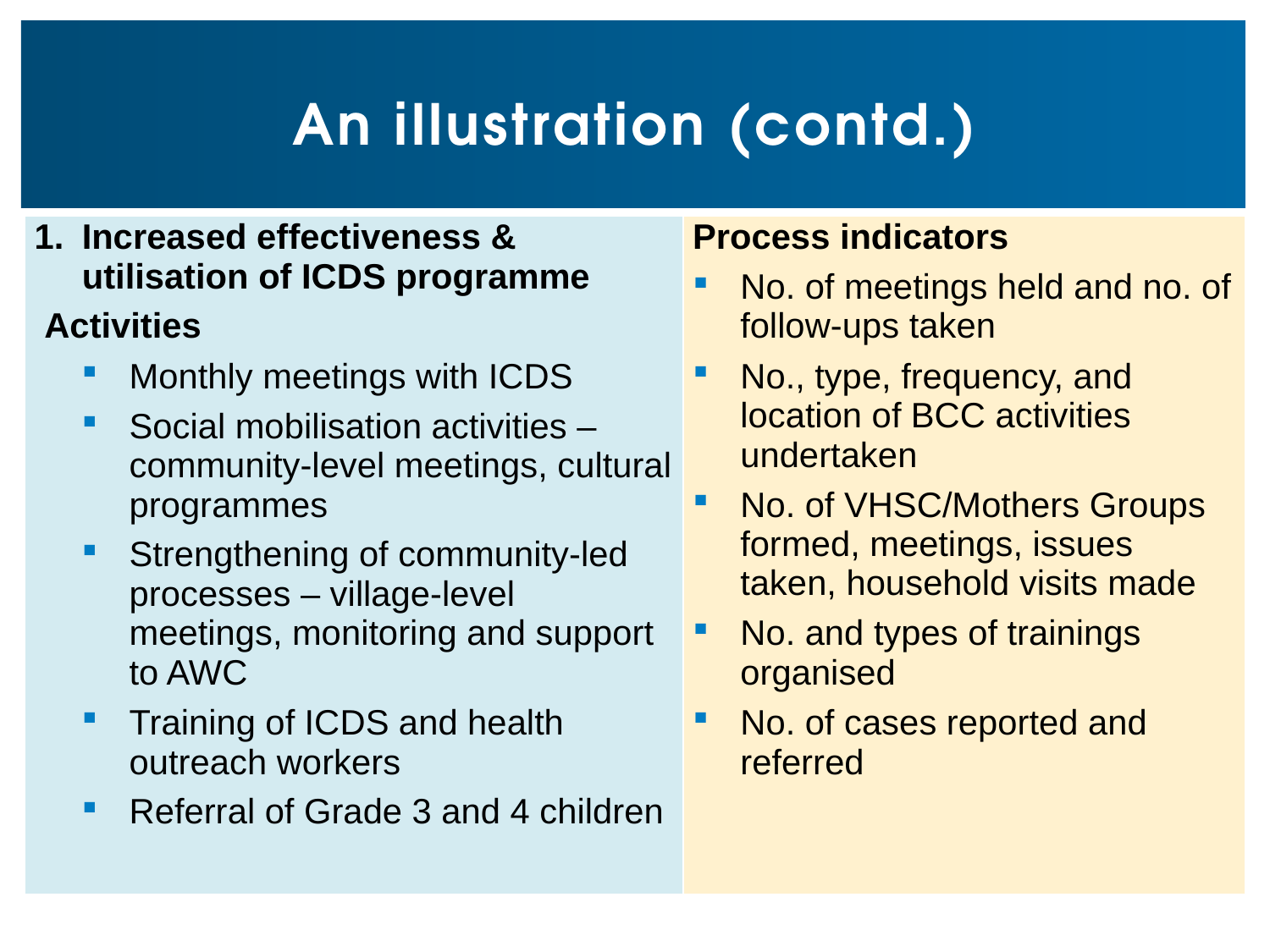

# An illustration (contd.)
| Increased effectiveness & utilisation of ICDS programme Activities Monthly meetings with ICDS Social mobilisation activities – community-level meetings, cultural programmes Strengthening of community-led processes – village-level meetings, monitoring and support to AWC Training of ICDS and health outreach workers Referral of Grade 3 and 4 children | Process indicators No. of meetings held and no. of follow-ups taken No., type, frequency, and location of BCC activities undertaken No. of VHSC/Mothers Groups formed, meetings, issues taken, household visits made No. and types of trainings organised No. of cases reported and referred |
| --- | --- |